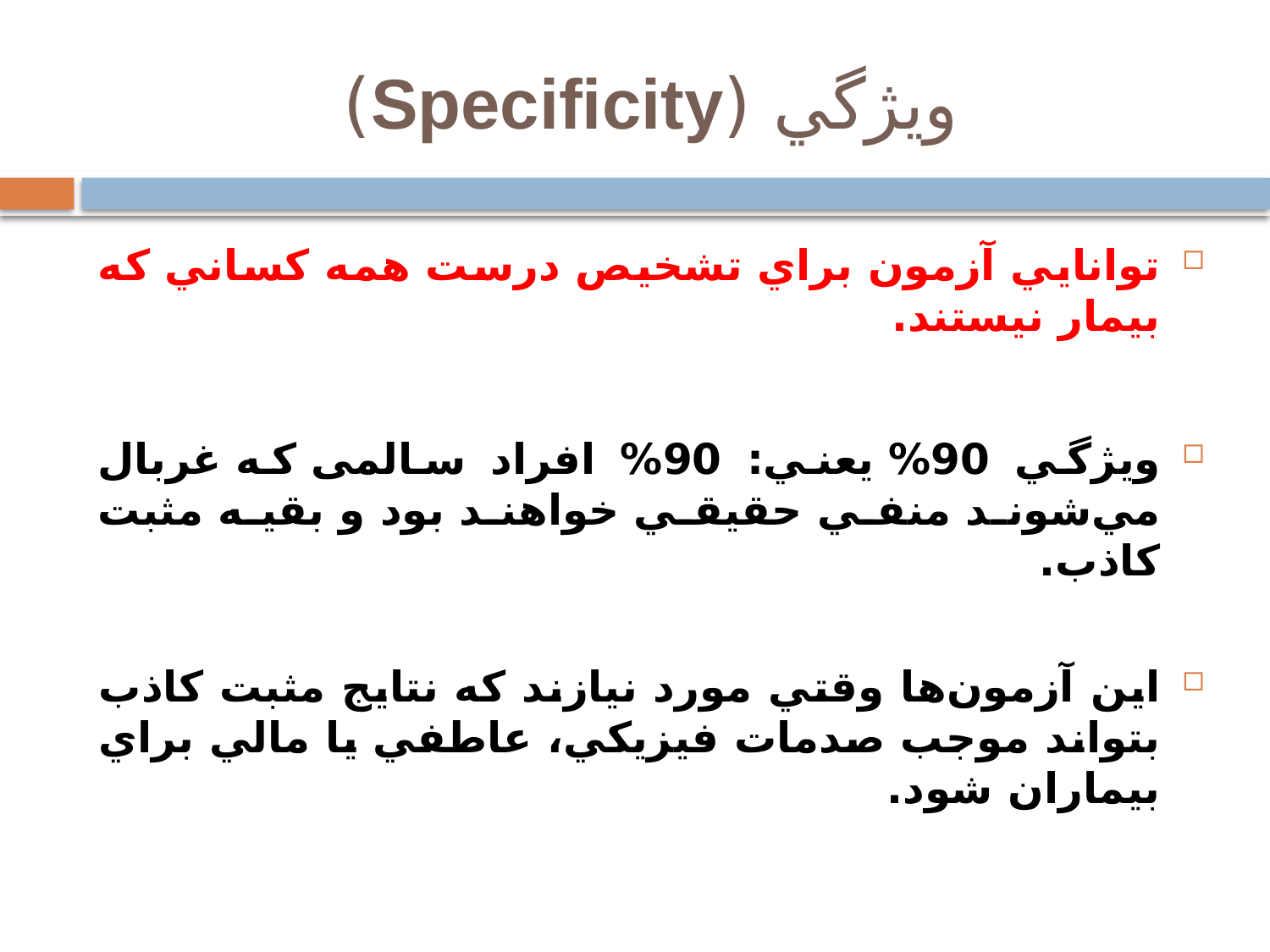

# ويژگي (Specificity)
توانايي آزمون براي تشخيص درست همه كساني كه بيمار نيستند.

ويژگي 90% يعني: 90% افراد سالمی كه غربال مي‌شوند منفي حقيقي خواهند بود و بقيه مثبت كاذب.

اين آزمون‌ها وقتي مورد نيازند كه نتايج مثبت كاذب بتواند موجب صدمات فيزيكي، عاطفي يا مالي براي بيماران شود.